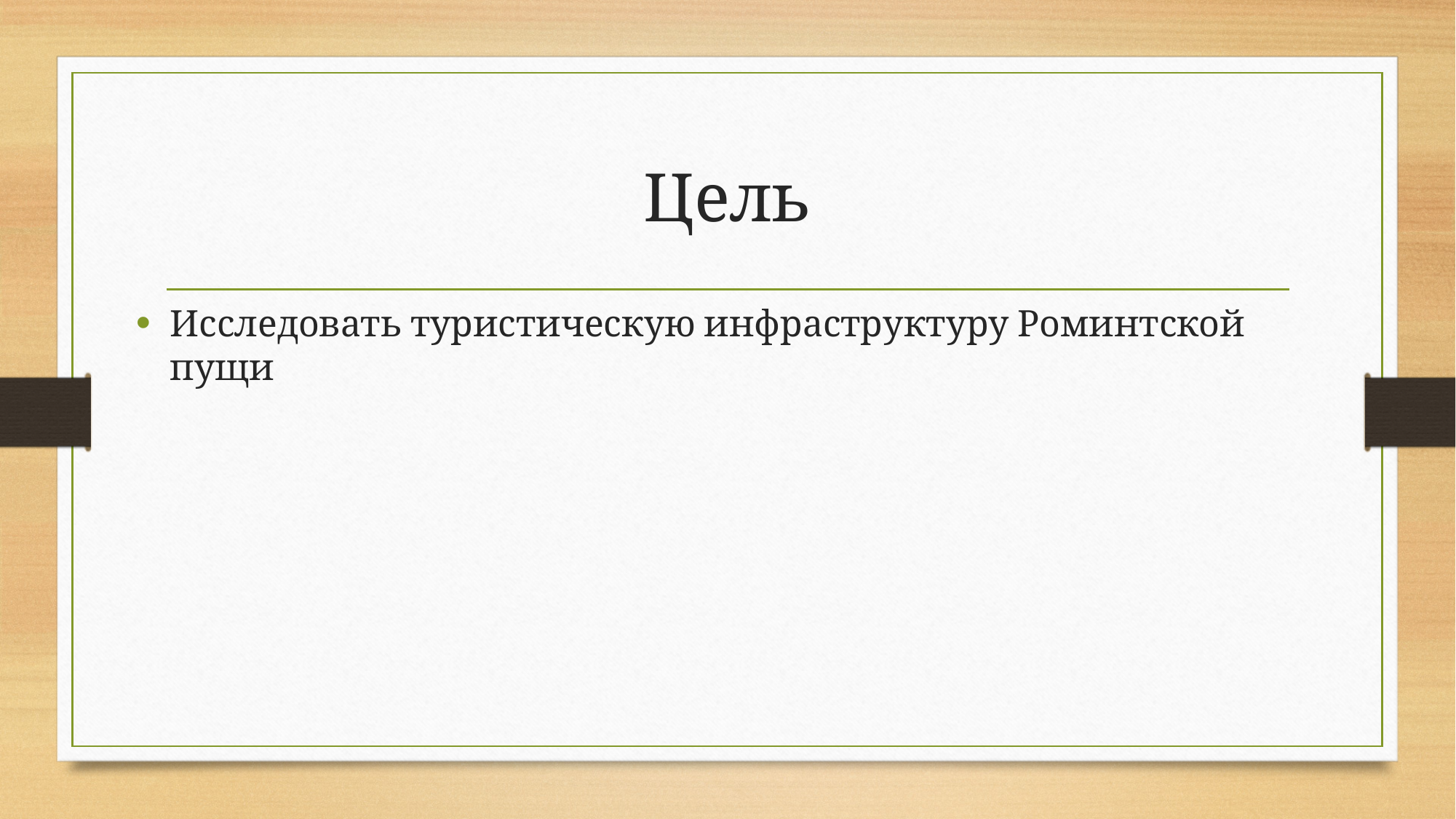

# Цель
Исследовать туристическую инфраструктуру Роминтской пущи